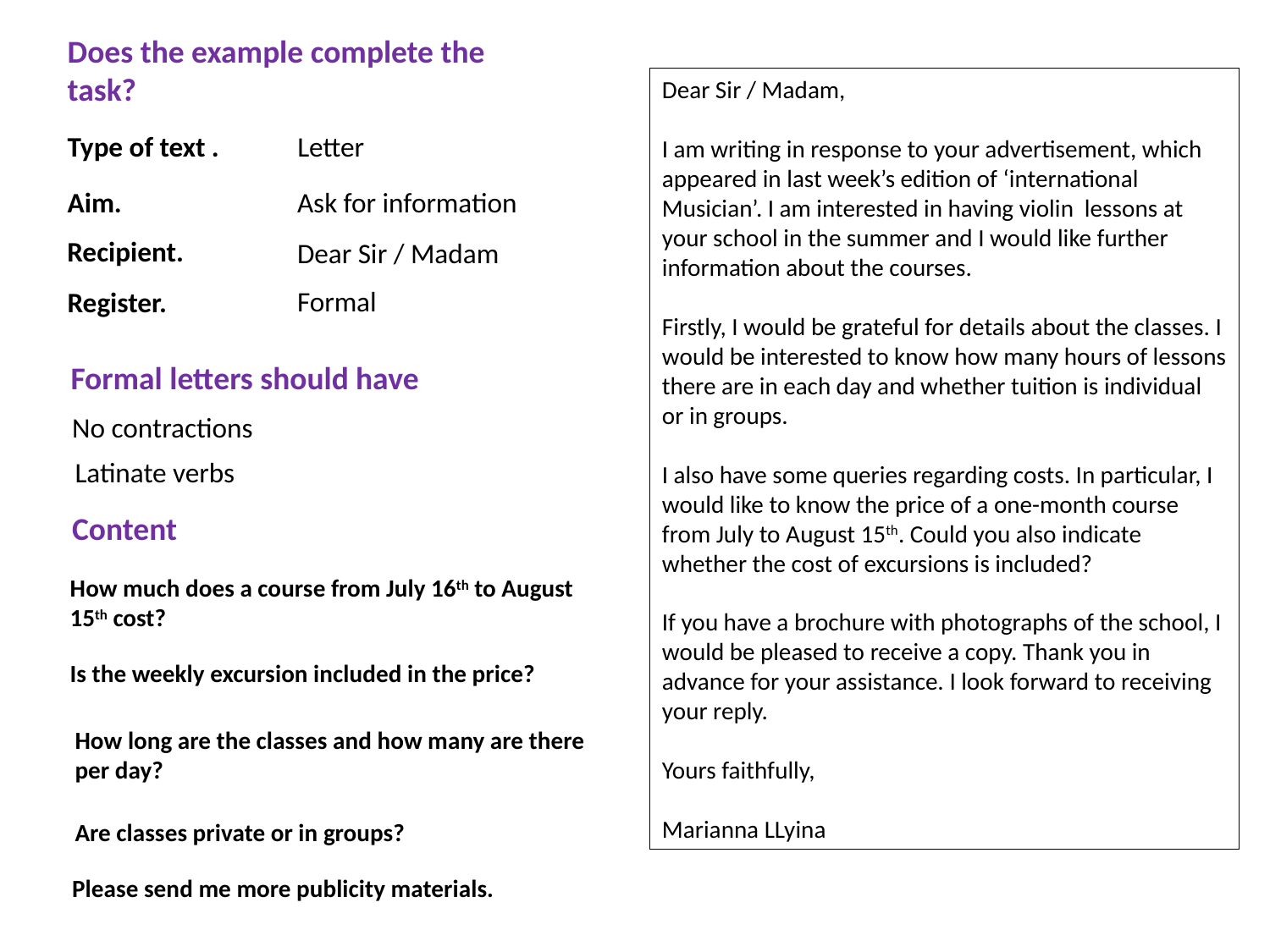

Does the example complete the task?
Dear Sir / Madam,

I am writing in response to your advertisement, which appeared in last week’s edition of ‘international  Musician’. I am interested in having violin  lessons at your school in the summer and I would like further information about the courses.

Firstly, I would be grateful for details about the classes. I would be interested to know how many hours of lessons there are in each day and whether tuition is individual or in groups.

I also have some queries regarding costs. In particular, I would like to know the price of a one-month course from July to August 15th. Could you also indicate whether the cost of excursions is included?

If you have a brochure with photographs of the school, I would be pleased to receive a copy. Thank you in advance for your assistance. I look forward to receiving your reply.

Yours faithfully,

Marianna LLyina
Type of text .
Letter
Aim.
Ask for information
Recipient.
Dear Sir / Madam
Formal
Register.
Formal letters should have
No contractions
Latinate verbs
Content
How much does a course from July 16th to August 15th cost?
Is the weekly excursion included in the price?
How long are the classes and how many are there per day?
Are classes private or in groups?
Please send me more publicity materials.